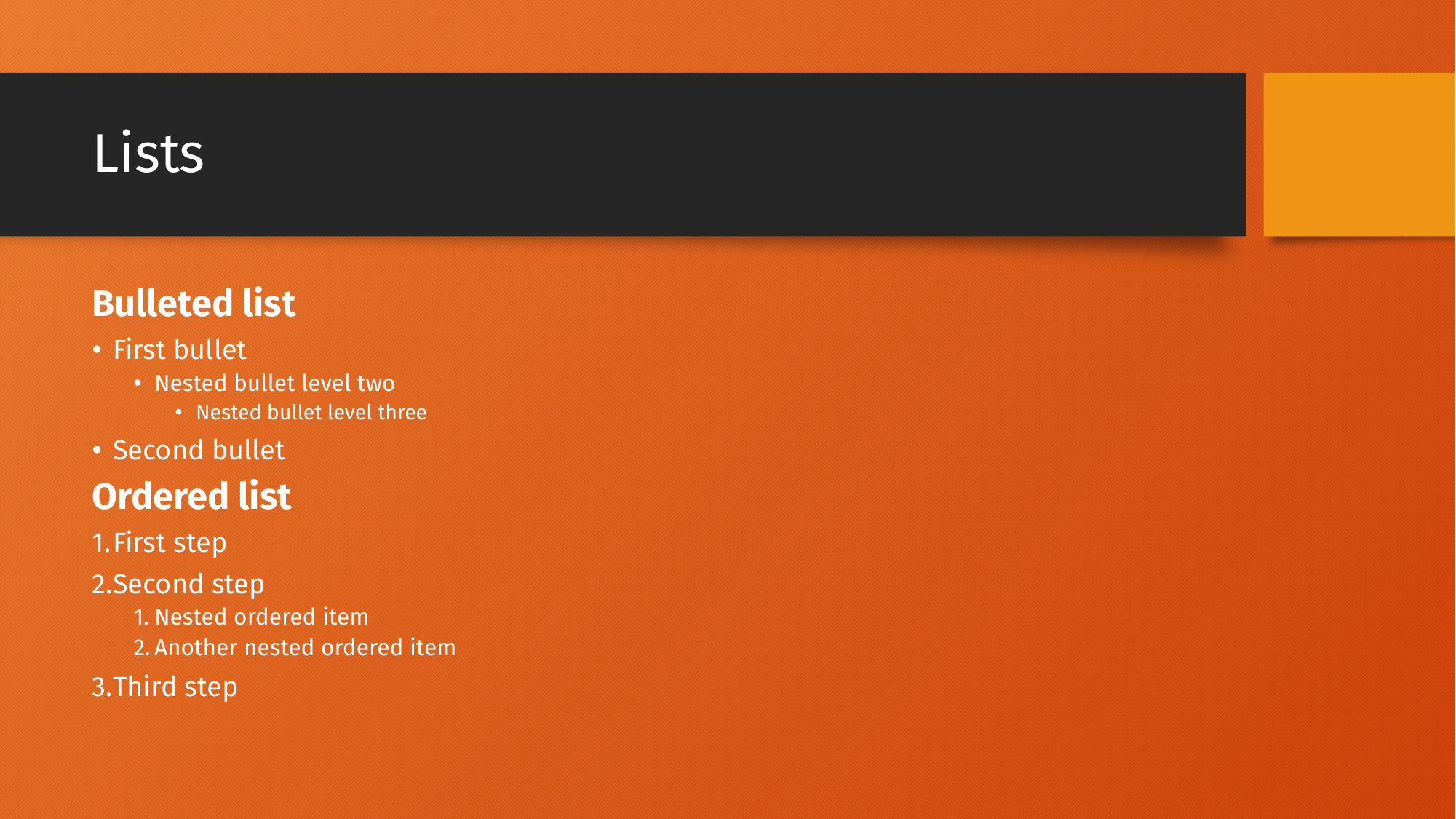

# Lists
Bulleted list
First bullet
Nested bullet level two
Nested bullet level three
Second bullet
Ordered list
First step
Second step
Nested ordered item
Another nested ordered item
Third step